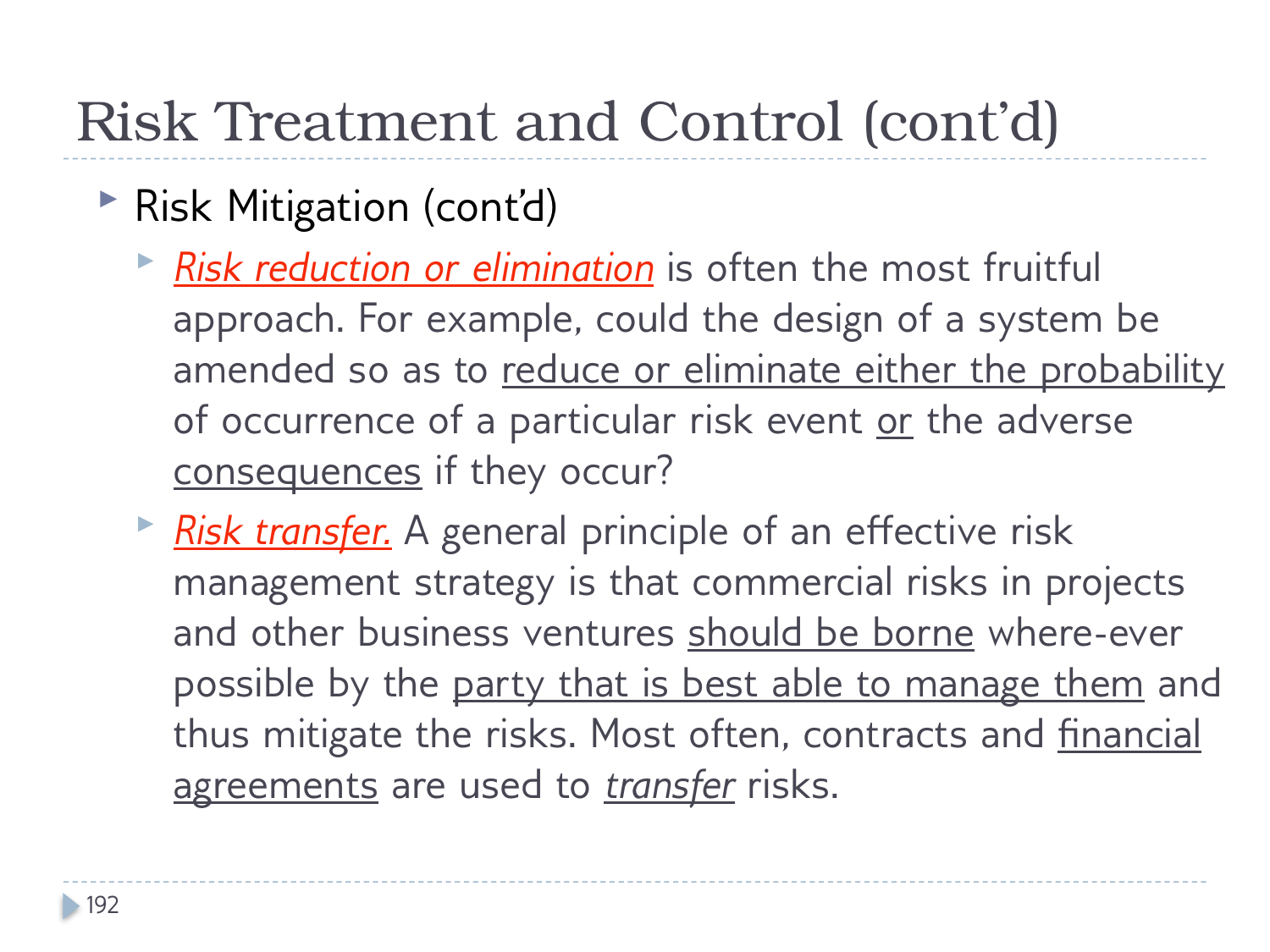

# Risk Treatment and Control (cont’d)
Risk Mitigation (cont’d)
Risk reduction or elimination is often the most fruitful approach. For example, could the design of a system be amended so as to reduce or eliminate either the probability of occurrence of a particular risk event or the adverse consequences if they occur?
Risk transfer. A general principle of an effective risk management strategy is that commercial risks in projects and other business ventures should be borne where-ever possible by the party that is best able to manage them and thus mitigate the risks. Most often, contracts and financial agreements are used to transfer risks.
192